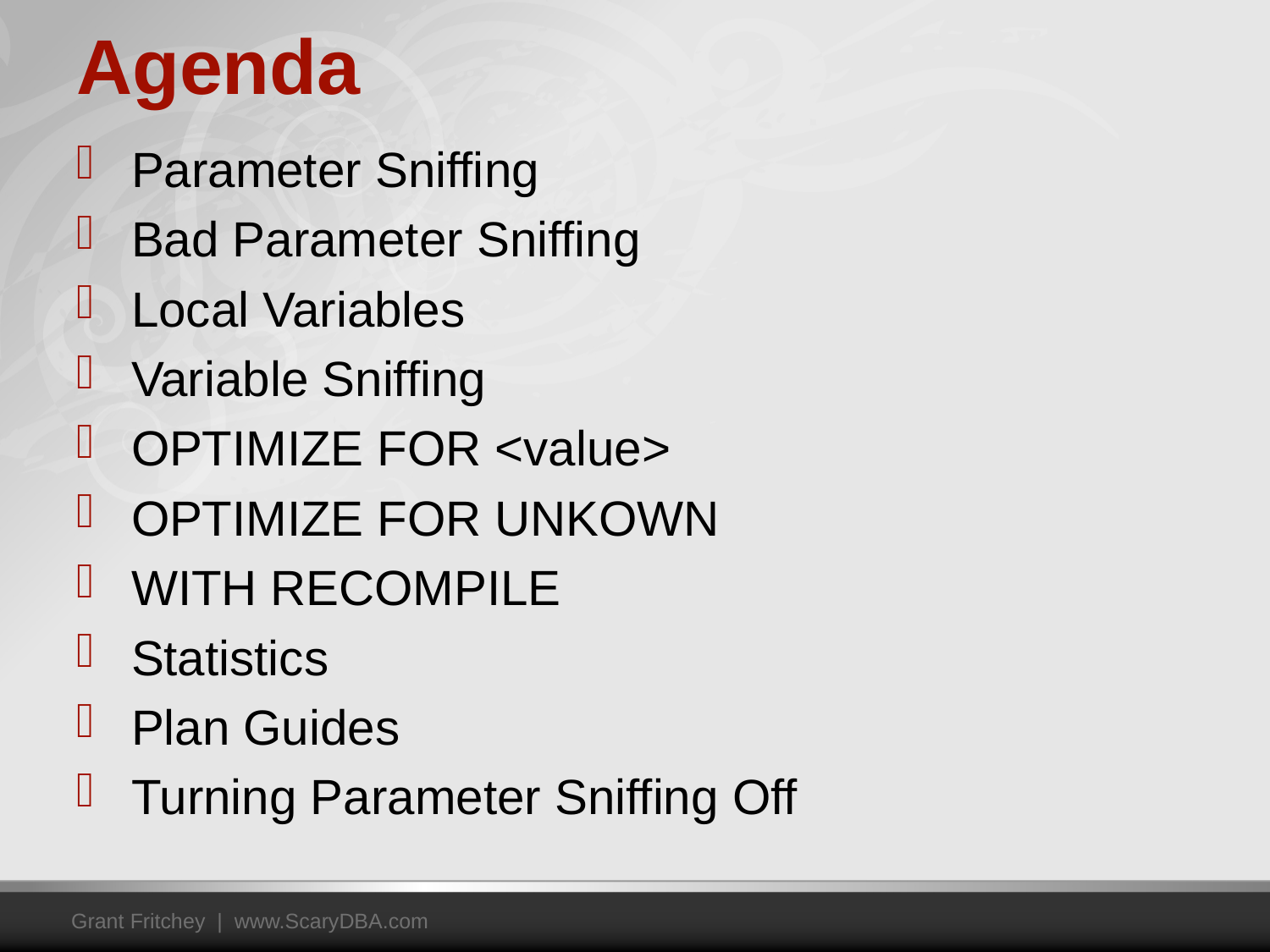

# Agenda
Parameter Sniffing
Bad Parameter Sniffing
Local Variables
Variable Sniffing
OPTIMIZE FOR <value>
OPTIMIZE FOR UNKOWN
WITH RECOMPILE
Statistics
Plan Guides
Turning Parameter Sniffing Off